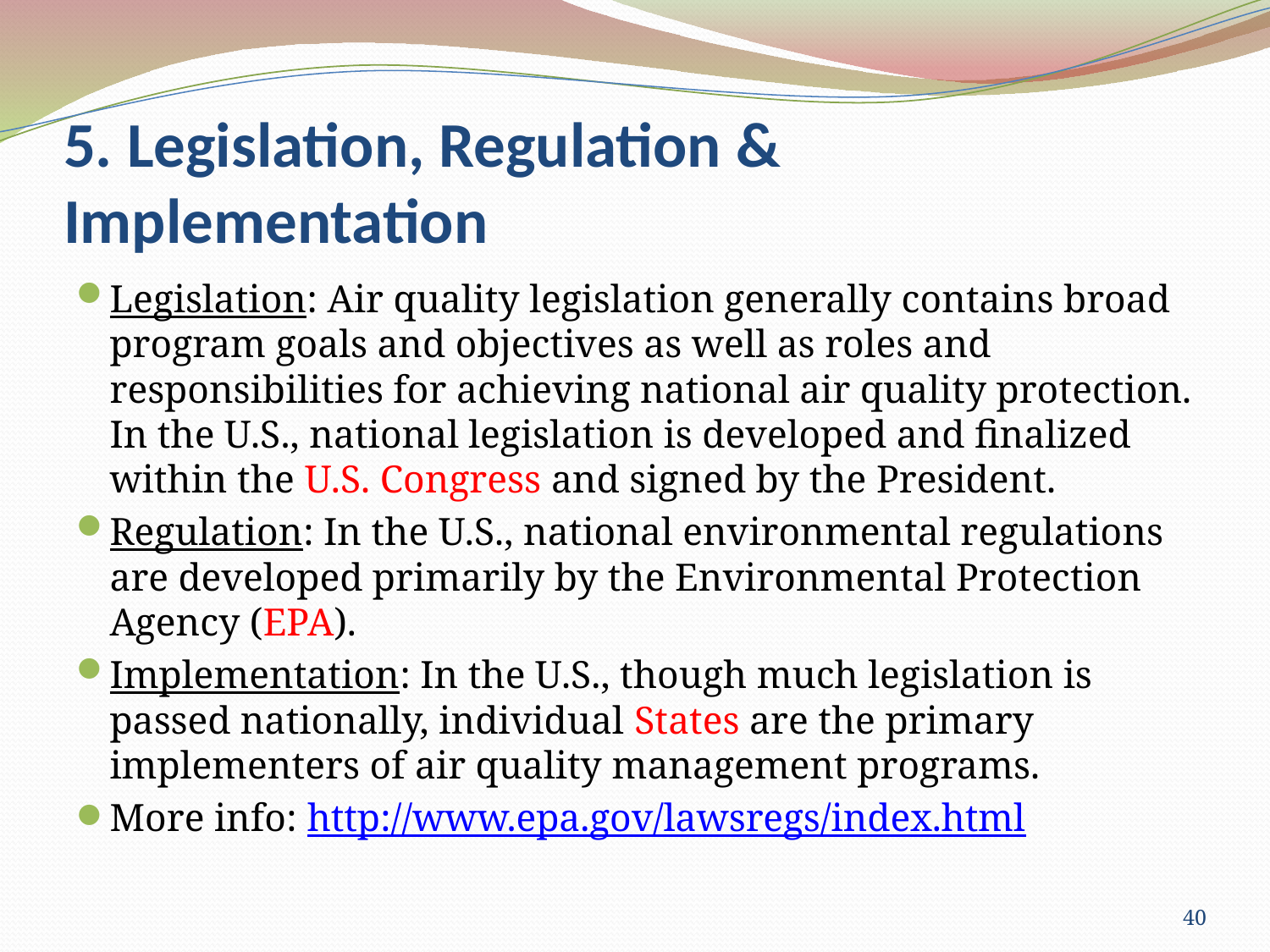

# 5. Legislation, Regulation & Implementation
Legislation: Air quality legislation generally contains broad program goals and objectives as well as roles and responsibilities for achieving national air quality protection. In the U.S., national legislation is developed and finalized within the U.S. Congress and signed by the President.
Regulation: In the U.S., national environmental regulations are developed primarily by the Environmental Protection Agency (EPA).
Implementation: In the U.S., though much legislation is passed nationally, individual States are the primary implementers of air quality management programs.
More info: http://www.epa.gov/lawsregs/index.html

40